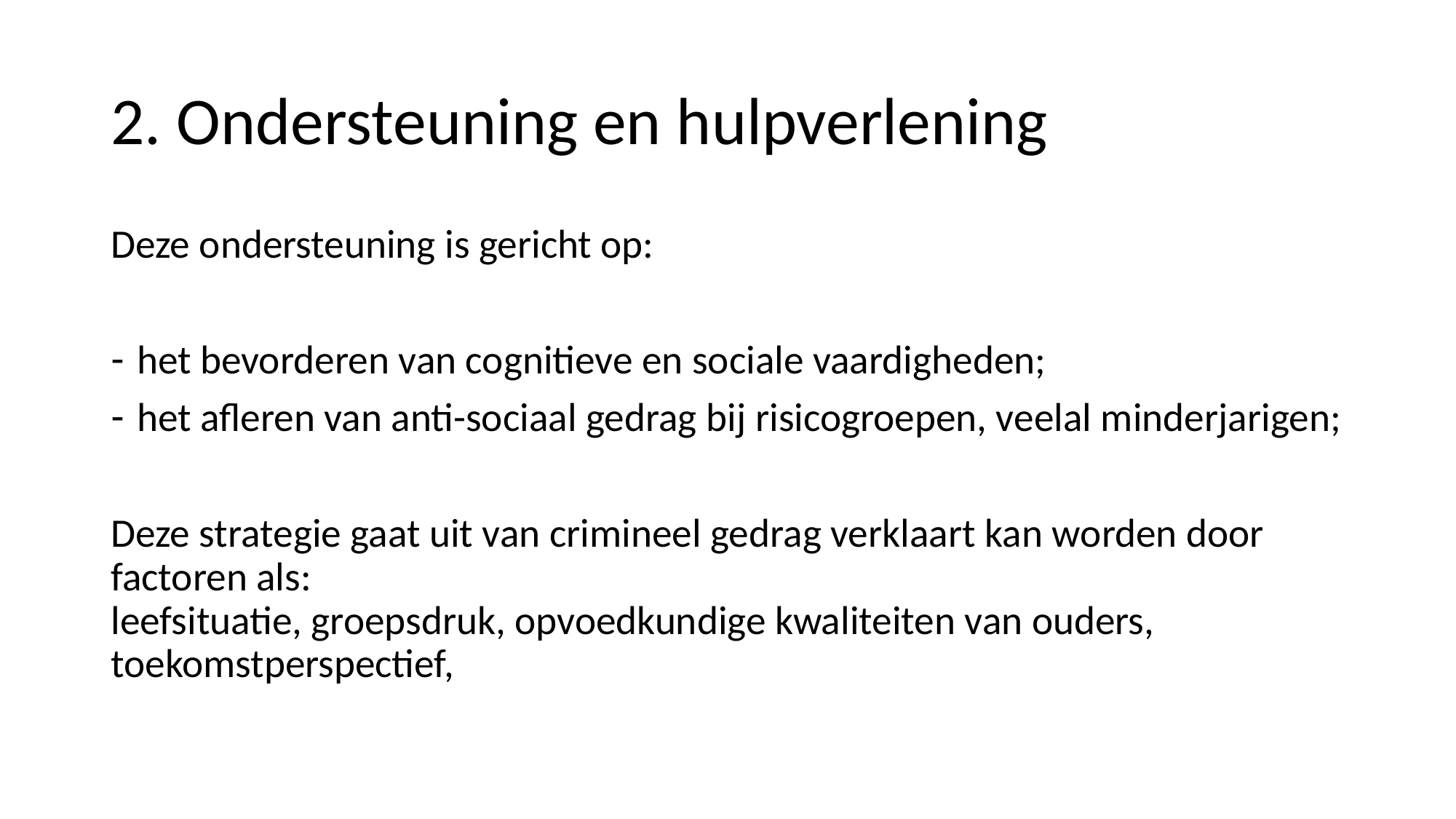

# 2. Ondersteuning en hulpverlening
Deze ondersteuning is gericht op:

het bevorderen van cognitieve en sociale vaardigheden;
het afleren van anti-sociaal gedrag bij risicogroepen, veelal minderjarigen;

Deze strategie gaat uit van crimineel gedrag verklaart kan worden door factoren als:
leefsituatie, groepsdruk, opvoedkundige kwaliteiten van ouders, toekomstperspectief,